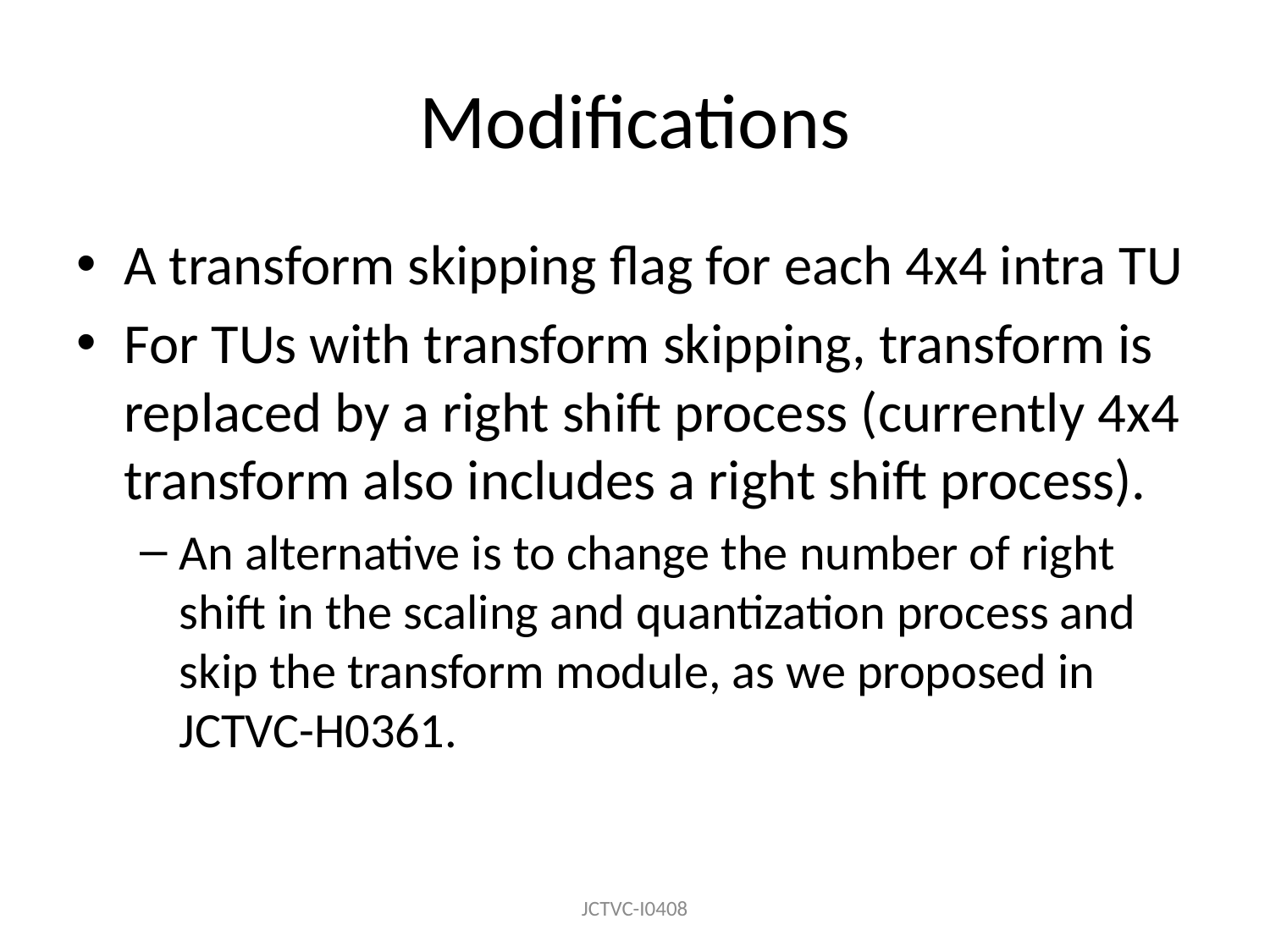

# Modifications
A transform skipping flag for each 4x4 intra TU
For TUs with transform skipping, transform is replaced by a right shift process (currently 4x4 transform also includes a right shift process).
An alternative is to change the number of right shift in the scaling and quantization process and skip the transform module, as we proposed in JCTVC-H0361.
JCTVC-I0408